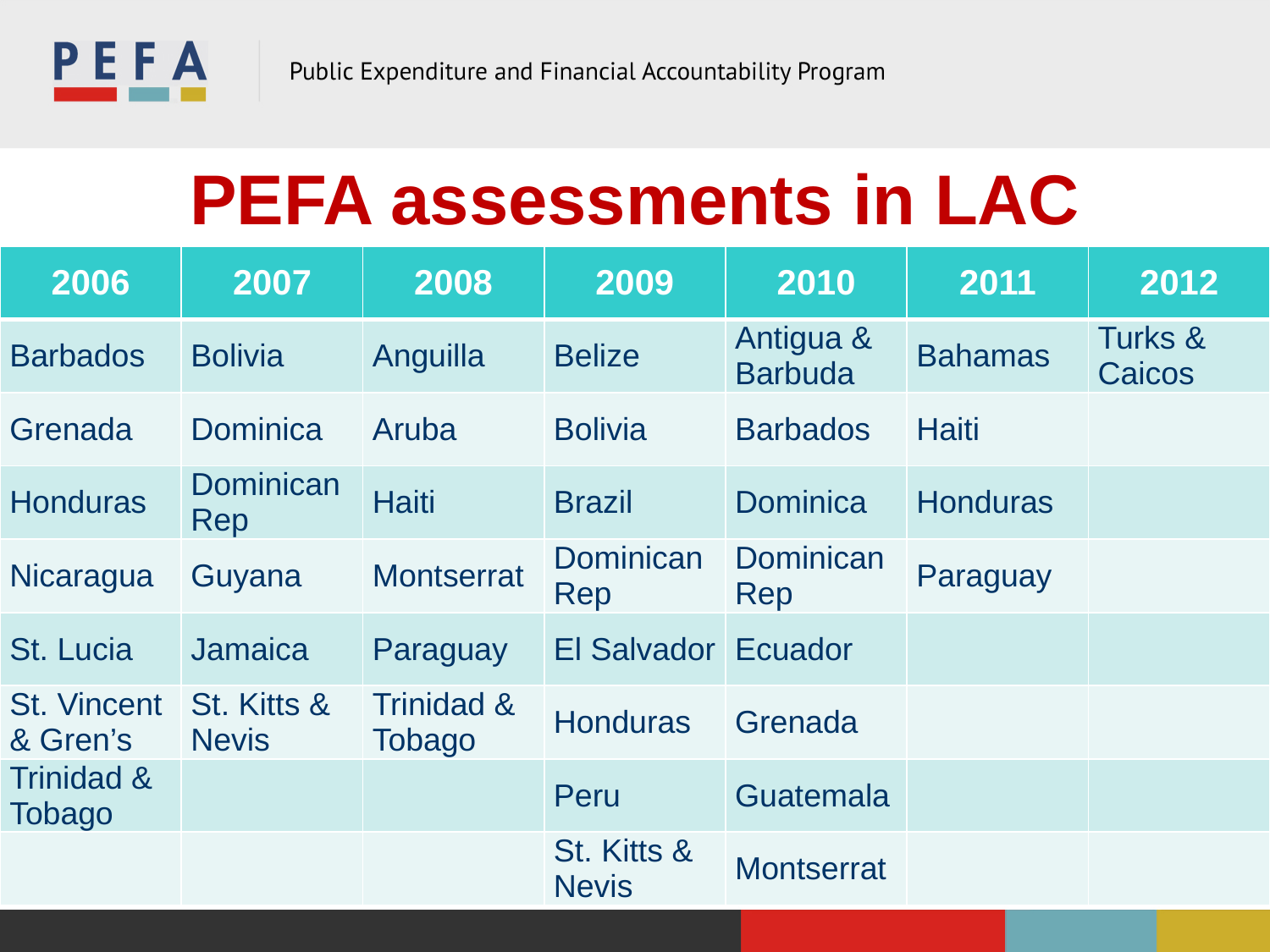

# PEFA assessments in LAC
| 2006 | 2007 | 2008 | 2009 | 2010 | 2011 | 2012 |
| --- | --- | --- | --- | --- | --- | --- |
| Barbados | Bolivia | Anguilla | Belize | Antigua & Barbuda | Bahamas | Turks & Caicos |
| Grenada | Dominica | Aruba | Bolivia | Barbados | Haiti |  |
| Honduras | Dominican Rep | Haiti | Brazil | Dominica | Honduras |  |
| Nicaragua | Guyana | Montserrat | Dominican Rep | Dominican Rep | Paraguay |  |
| St. Lucia | Jamaica | Paraguay | El Salvador | Ecuador |  |  |
| St. Vincent & Gren’s | St. Kitts & Nevis | Trinidad & Tobago | Honduras | Grenada |  |  |
| Trinidad & Tobago |  |  | Peru | Guatemala |  |  |
|  |  |  | St. Kitts & Nevis | Montserrat |  |  |